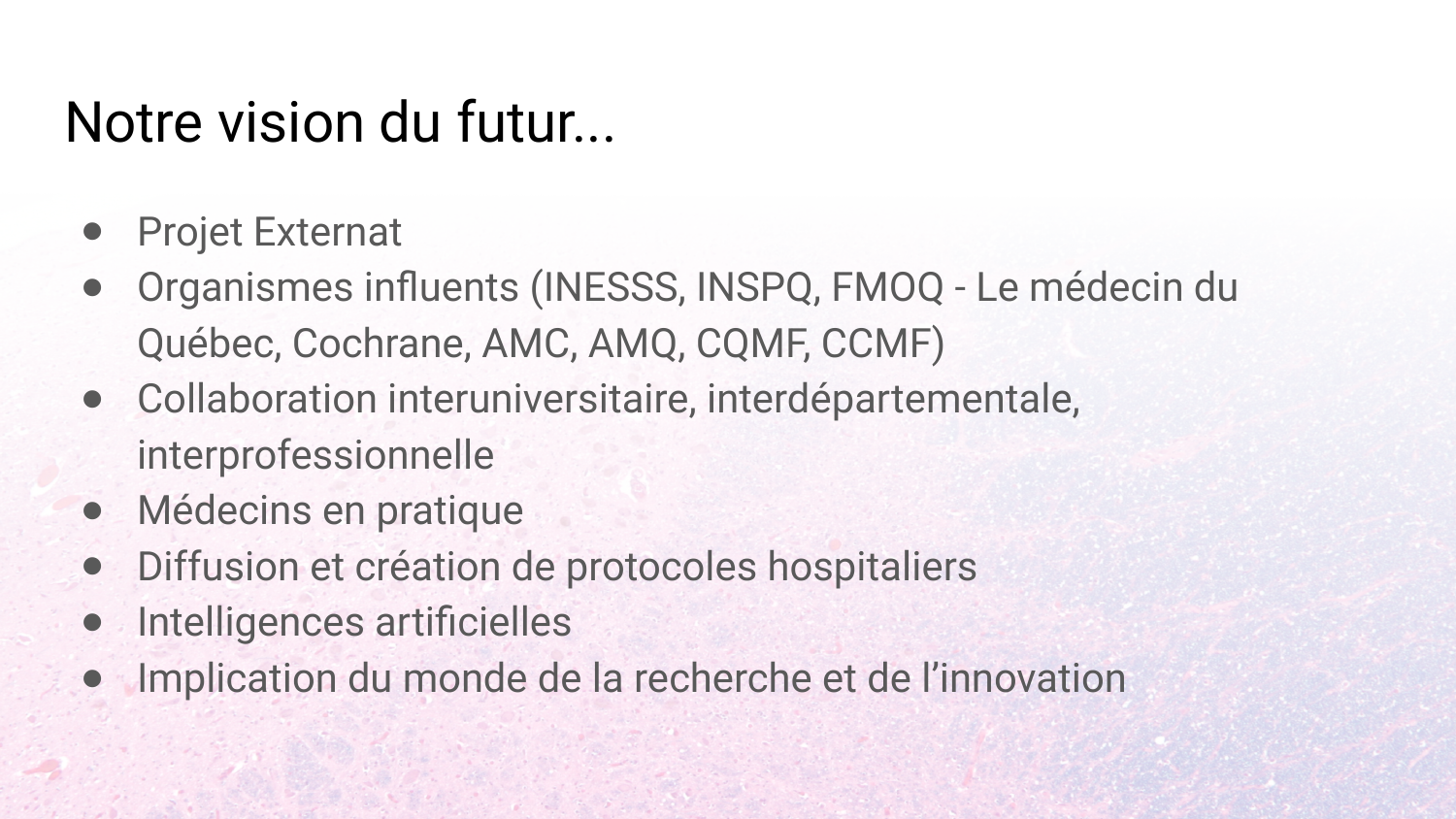

# Notre vision du futur...
Projet Externat
Organismes influents (INESSS, INSPQ, FMOQ - Le médecin du Québec, Cochrane, AMC, AMQ, CQMF, CCMF)
Collaboration interuniversitaire, interdépartementale, interprofessionnelle
Médecins en pratique
Diffusion et création de protocoles hospitaliers
Intelligences artificielles
Implication du monde de la recherche et de l’innovation